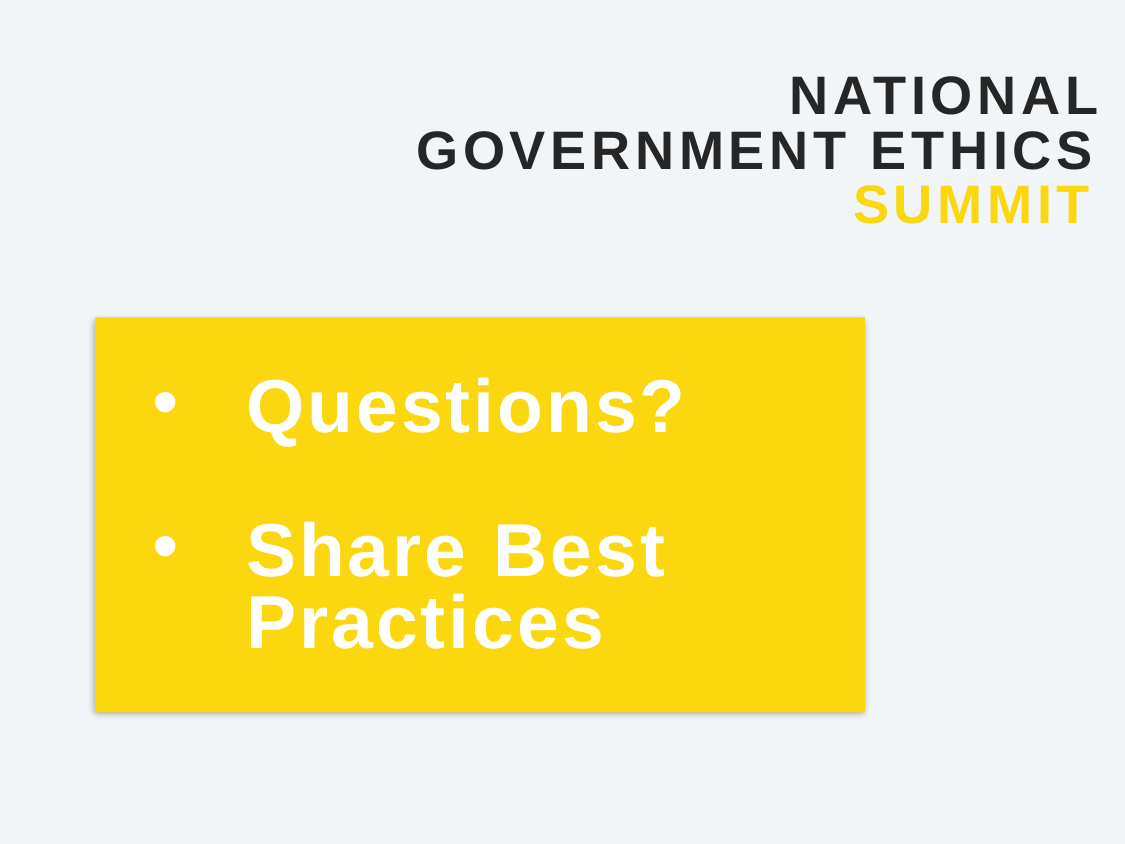

NATIONAL
GOVERNMENT ETHICS
SUMMIT

Questions?

Share Best Practices